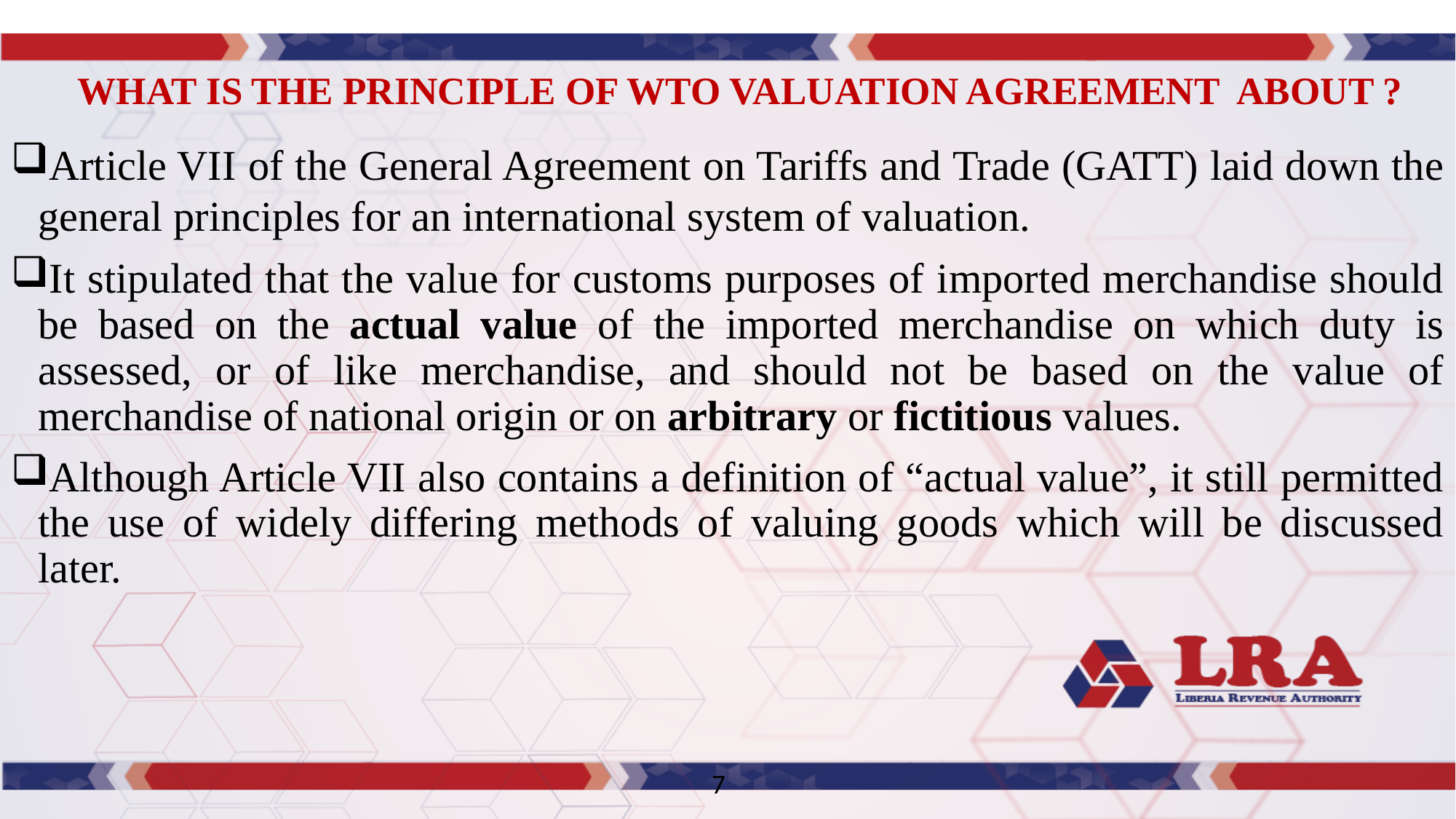

# WHAT IS THE PRINCIPLE OF WTO VALUATION AGREEMENT  ABOUT ?
Article VII of the General Agreement on Tariffs and Trade (GATT) laid down the general principles for an international system of valuation.
It stipulated that the value for customs purposes of imported merchandise should be based on the actual value of the imported merchandise on which duty is assessed, or of like merchandise, and should not be based on the value of merchandise of national origin or on arbitrary or fictitious values.
Although Article VII also contains a definition of “actual value”, it still permitted the use of widely differing methods of valuing goods which will be discussed later.

7